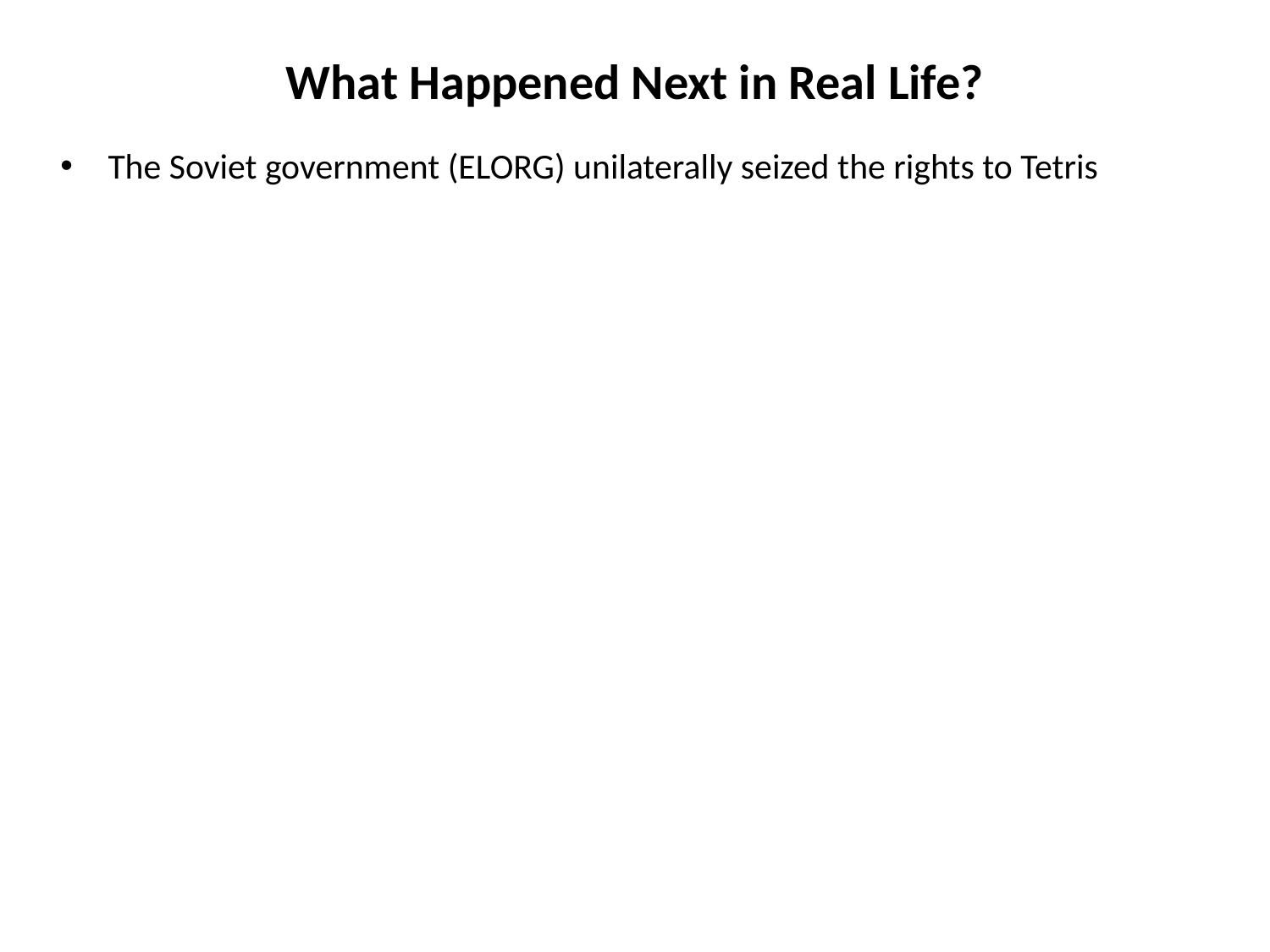

# What Happened Next in Real Life?
The Soviet government (ELORG) unilaterally seized the rights to Tetris